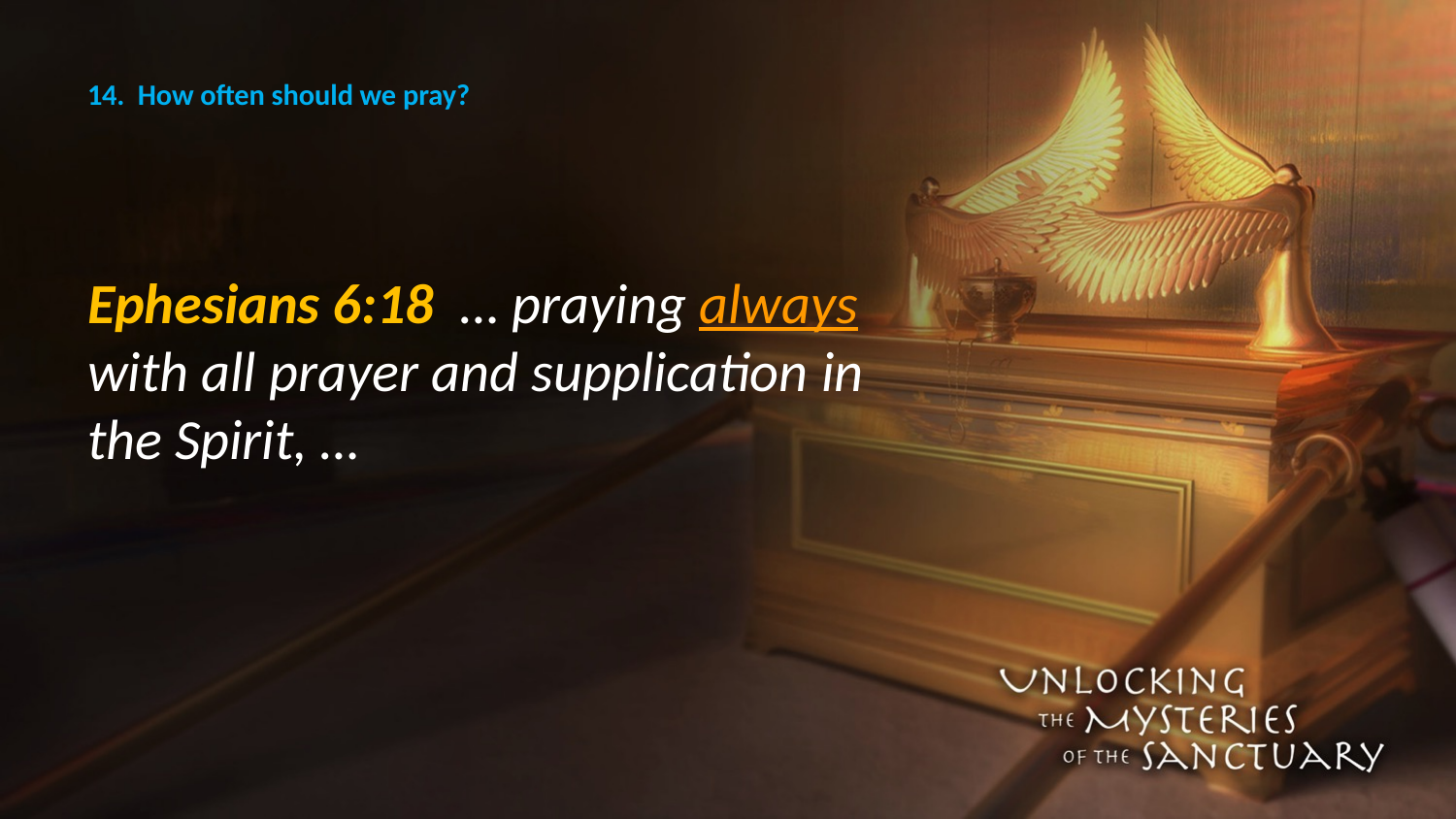

# 14.  How often should we pray?

Ephesians 6:18  … praying always with all prayer and supplication in the Spirit, …